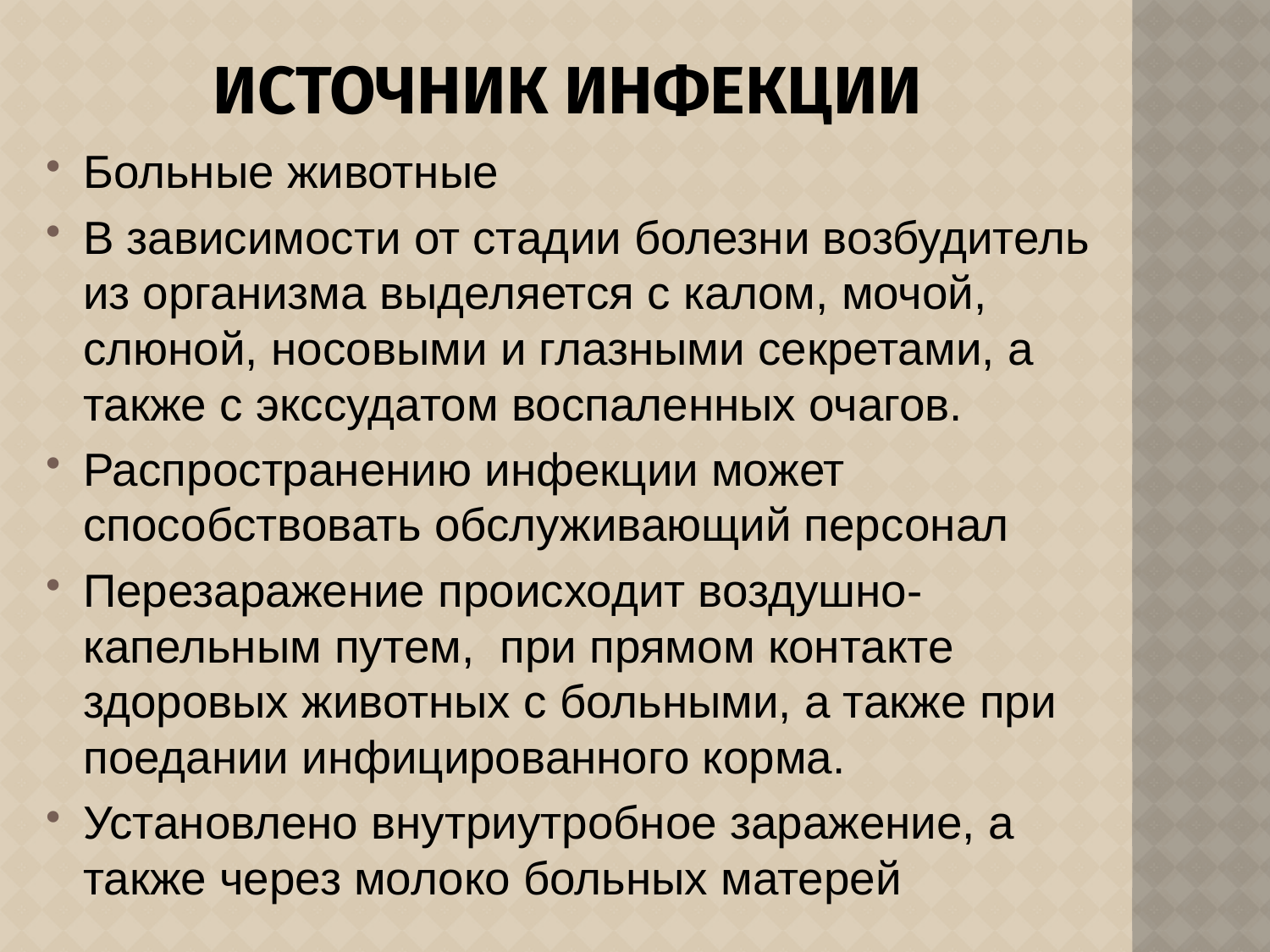

# Источник инфекции
Больные животные
В зависимости от стадии болезни возбудитель из организма выделяется с калом, мочой, слюной, носовыми и глазными секретами, а также с экссудатом воспаленных очагов.
Распространению инфекции может способствовать обслуживающий персонал
Перезаражение происходит воздушно-капельным путем,  при прямом контакте здоровых животных с больными, а также при поедании инфицированного корма.
Установлено внутриутробное заражение, а также через молоко больных матерей